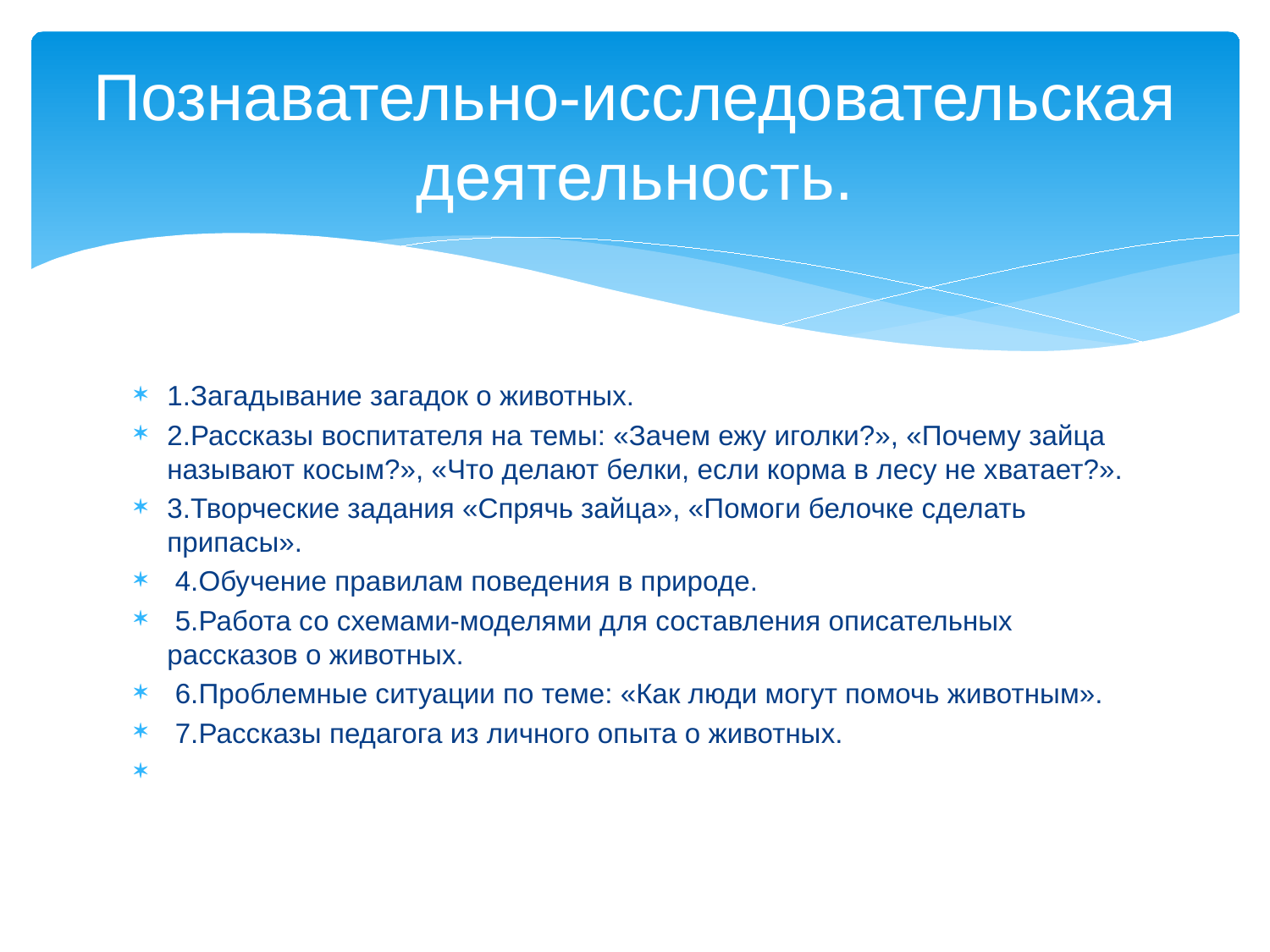

# Познавательно-исследовательская деятельность.
1.Загадывание загадок о животных.
2.Рассказы воспитателя на темы: «Зачем ежу иголки?», «Почему зайца называют косым?», «Что делают белки, если корма в лесу не хватает?».
3.Творческие задания «Спрячь зайца», «Помоги белочке сделать припасы».
 4.Обучение правилам поведения в природе.
 5.Работа со схемами-моделями для составления описательных рассказов о животных.
 6.Проблемные ситуации по теме: «Как люди могут помочь животным».
 7.Рассказы педагога из личного опыта о животных.